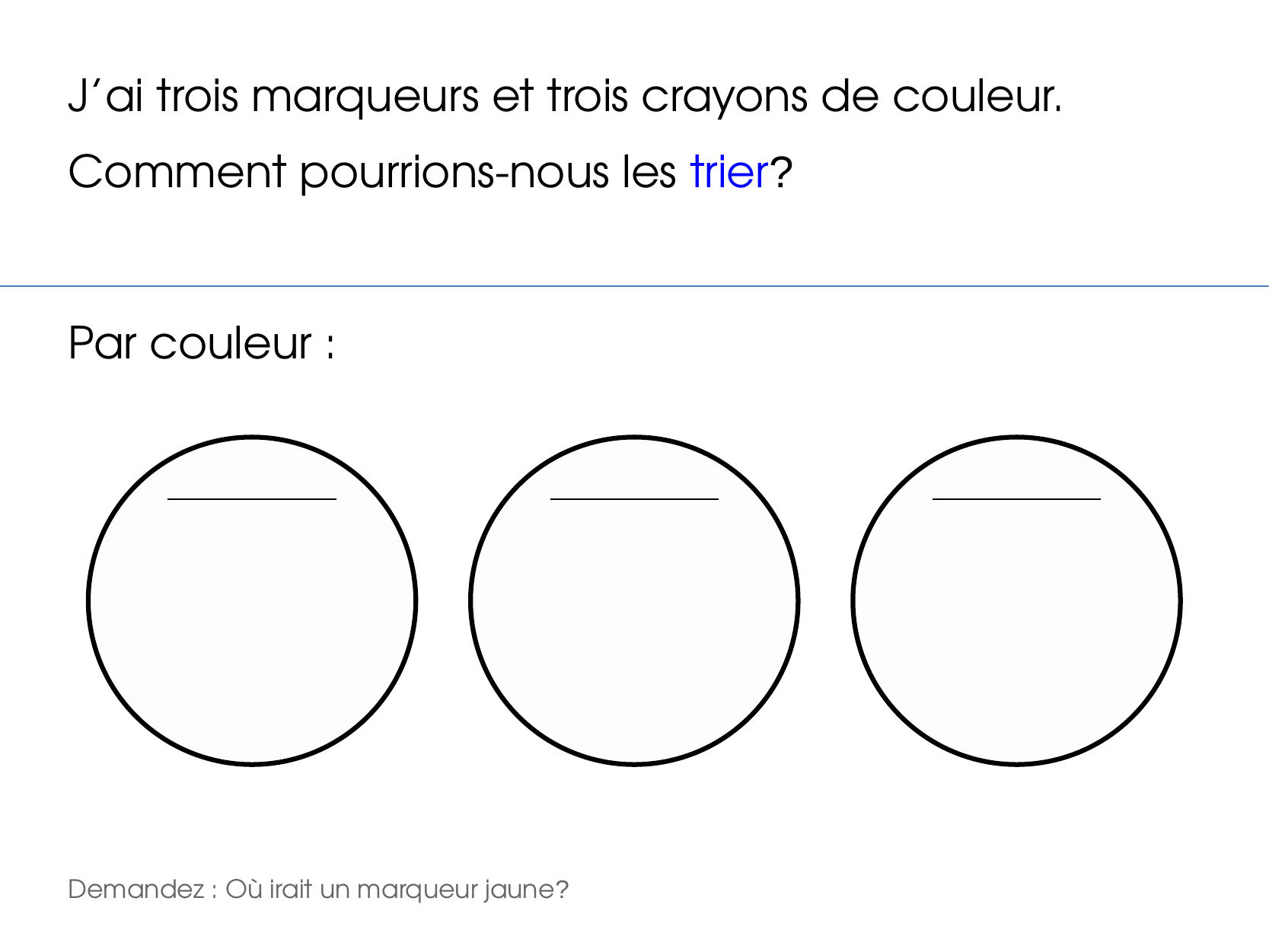

J’ai trois marqueurs et trois crayons de couleur.
Comment pourrions-nous les trier?
Par couleur :

Demandez : Où irait un marqueur jaune?